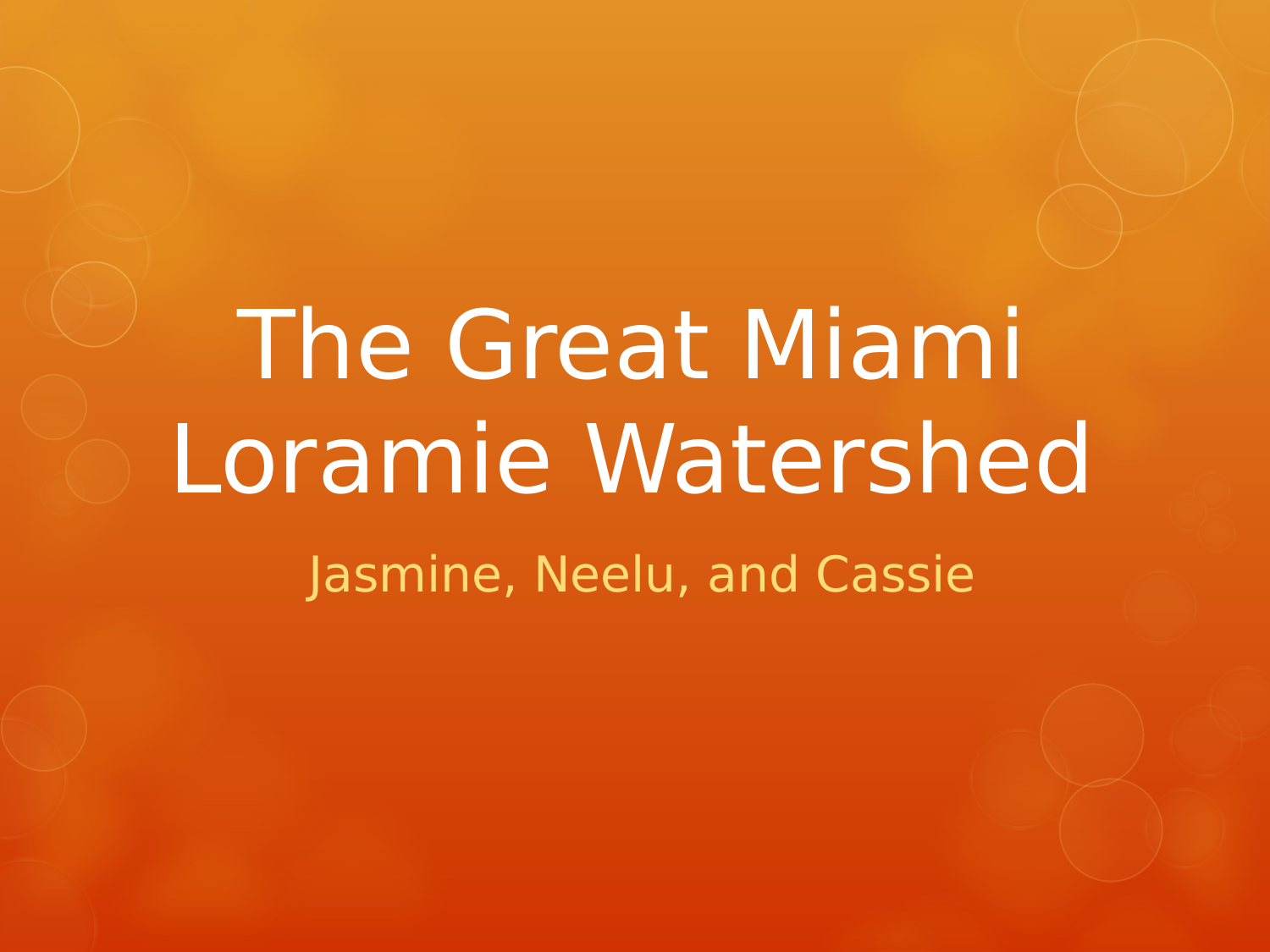

# The Great Miami Loramie Watershed
Jasmine, Neelu, and Cassie